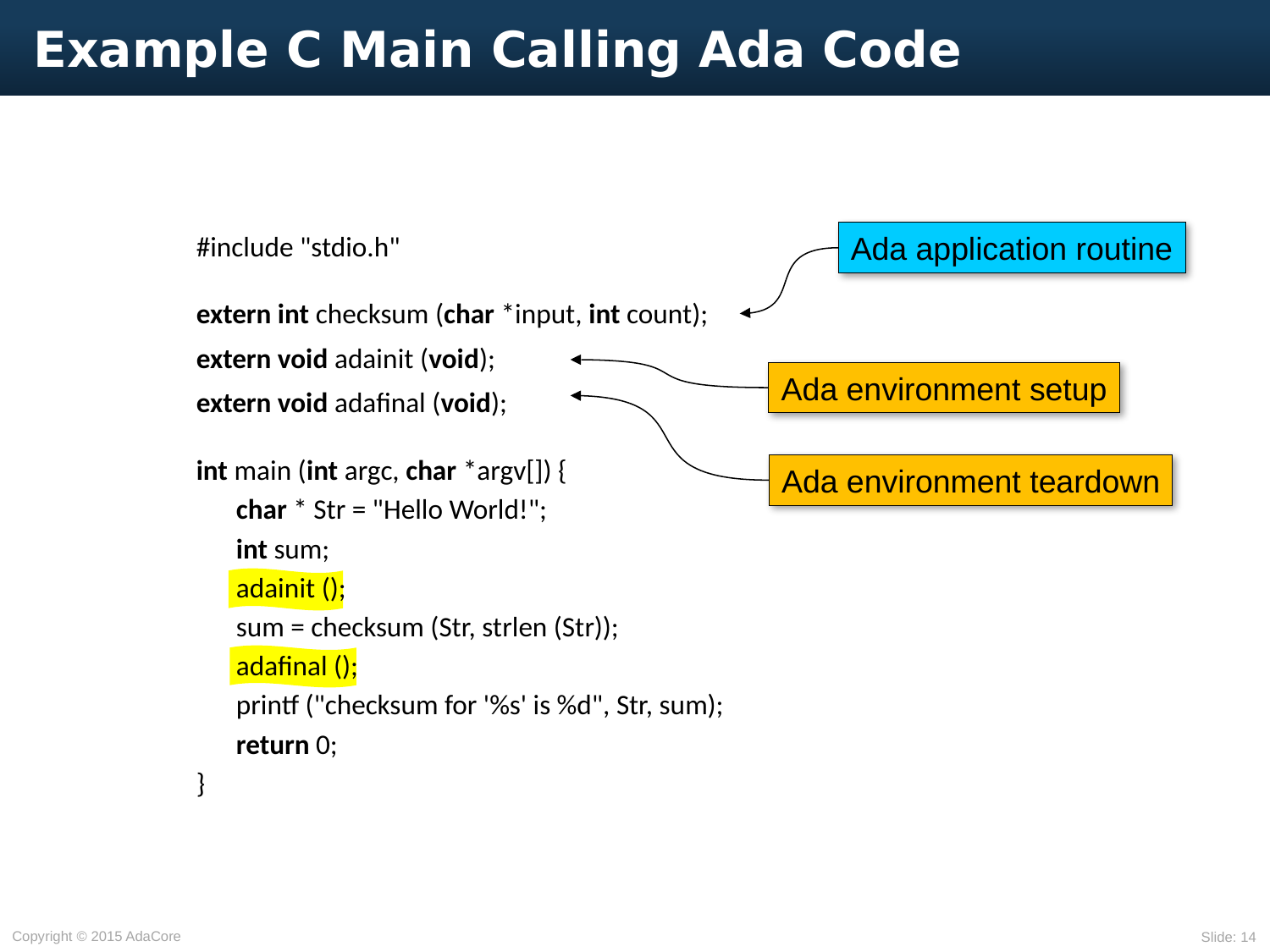

# Example C Main Calling Ada Code
#include "stdio.h"

extern int checksum (char *input, int count);
extern void adainit (void);
extern void adafinal (void);

int main (int argc, char *argv[]) {
	char * Str = "Hello World!";
	int sum;
	adainit ();
	sum = checksum (Str, strlen (Str));
	adafinal ();
	printf ("checksum for '%s' is %d", Str, sum);
	return 0;
}

Ada application routine

Ada environment setup

Ada environment teardown